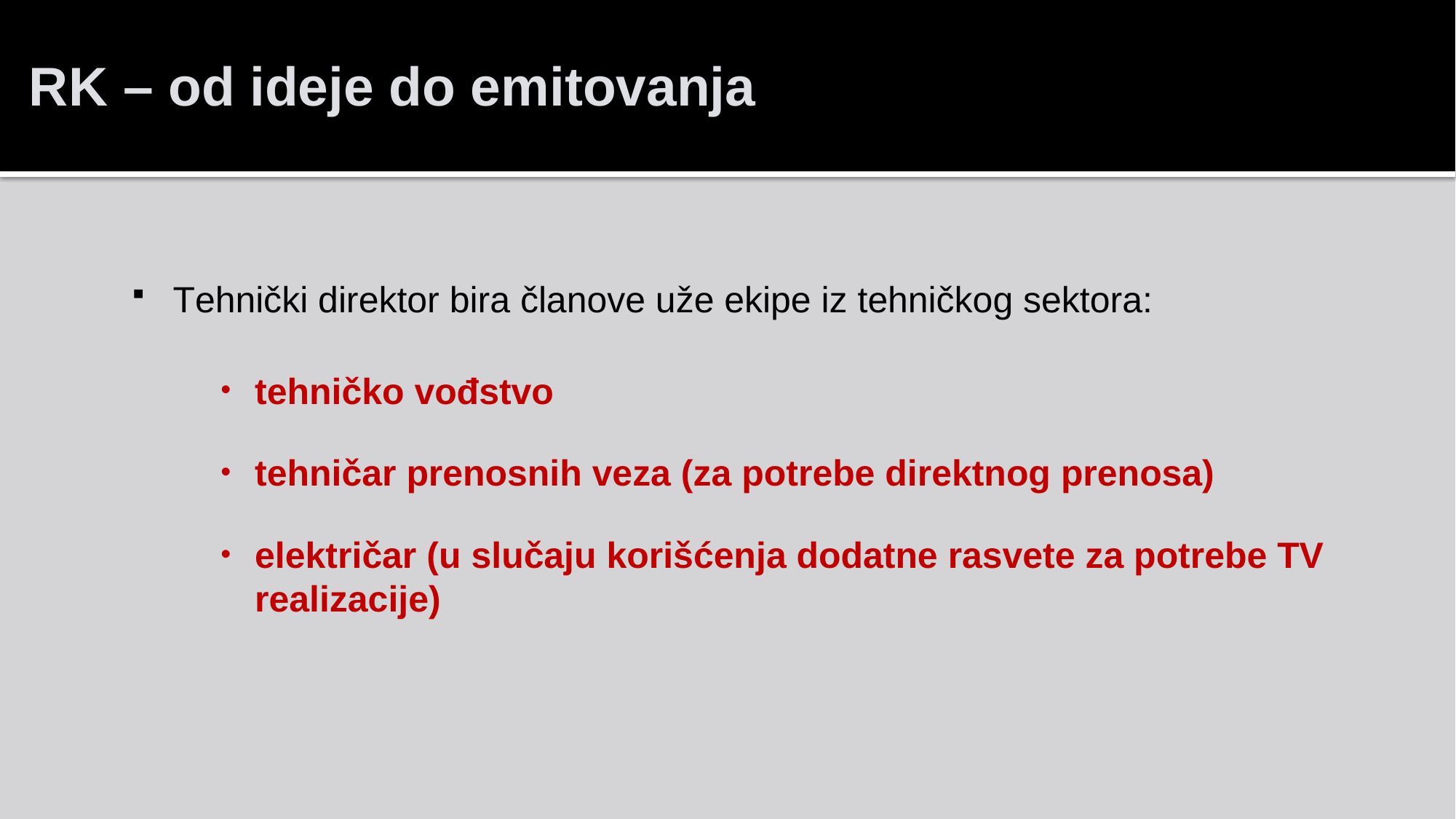

# RK – od ideje do emitovanja

Tehnički direktor bira članove uže ekipe iz tehničkog sektora:

tehničko vođstvo

tehničar prenosnih veza (za potrebe direktnog prenosa)

električar (u slučaju korišćenja dodatne rasvete za potrebe TV realizacije)